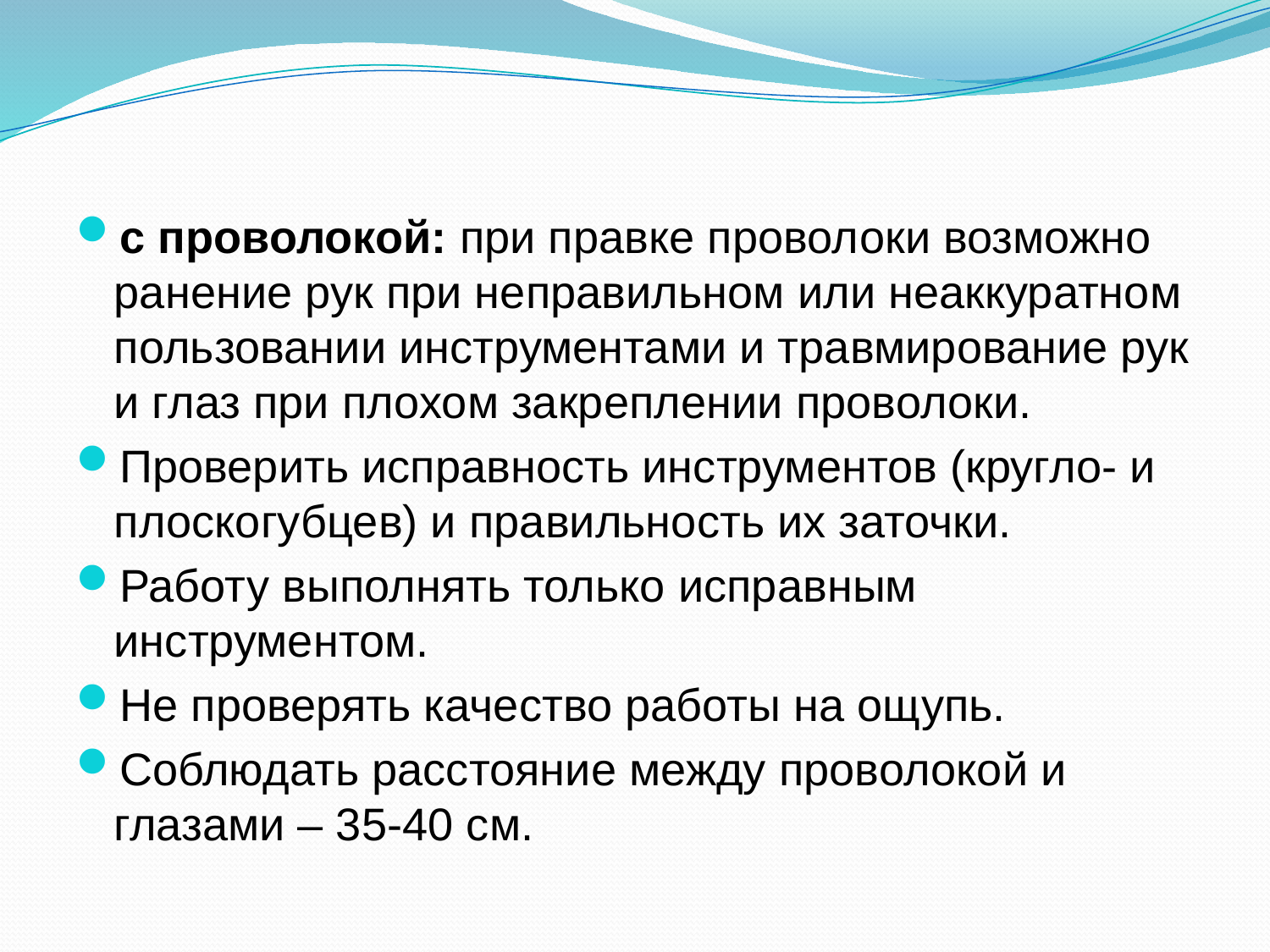

#
с проволокой: при правке проволоки возможно ранение рук при неправильном или неаккуратном пользовании инструментами и травмирование рук и глаз при плохом закреплении проволоки.
Проверить исправность инструментов (кругло- и плоскогубцев) и правильность их заточки.
Работу выполнять только исправным инструментом.
Не проверять качество работы на ощупь.
Соблюдать расстояние между проволокой и глазами – 35-40 см.